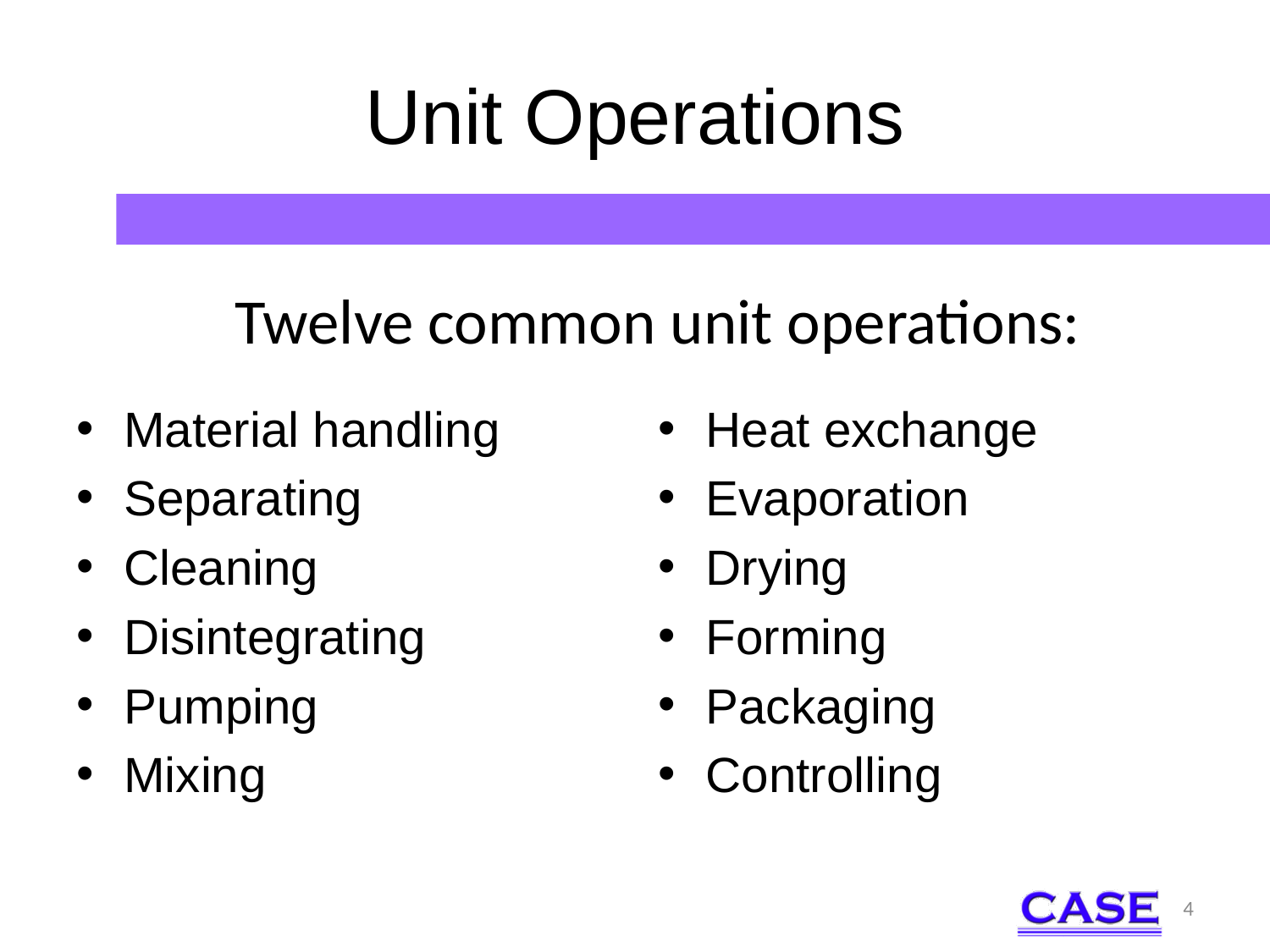

# Unit Operations
Twelve common unit operations:
Material handling
Separating
Cleaning
Disintegrating
Pumping
Mixing

Heat exchange
Evaporation
Drying
Forming
Packaging
Controlling
4